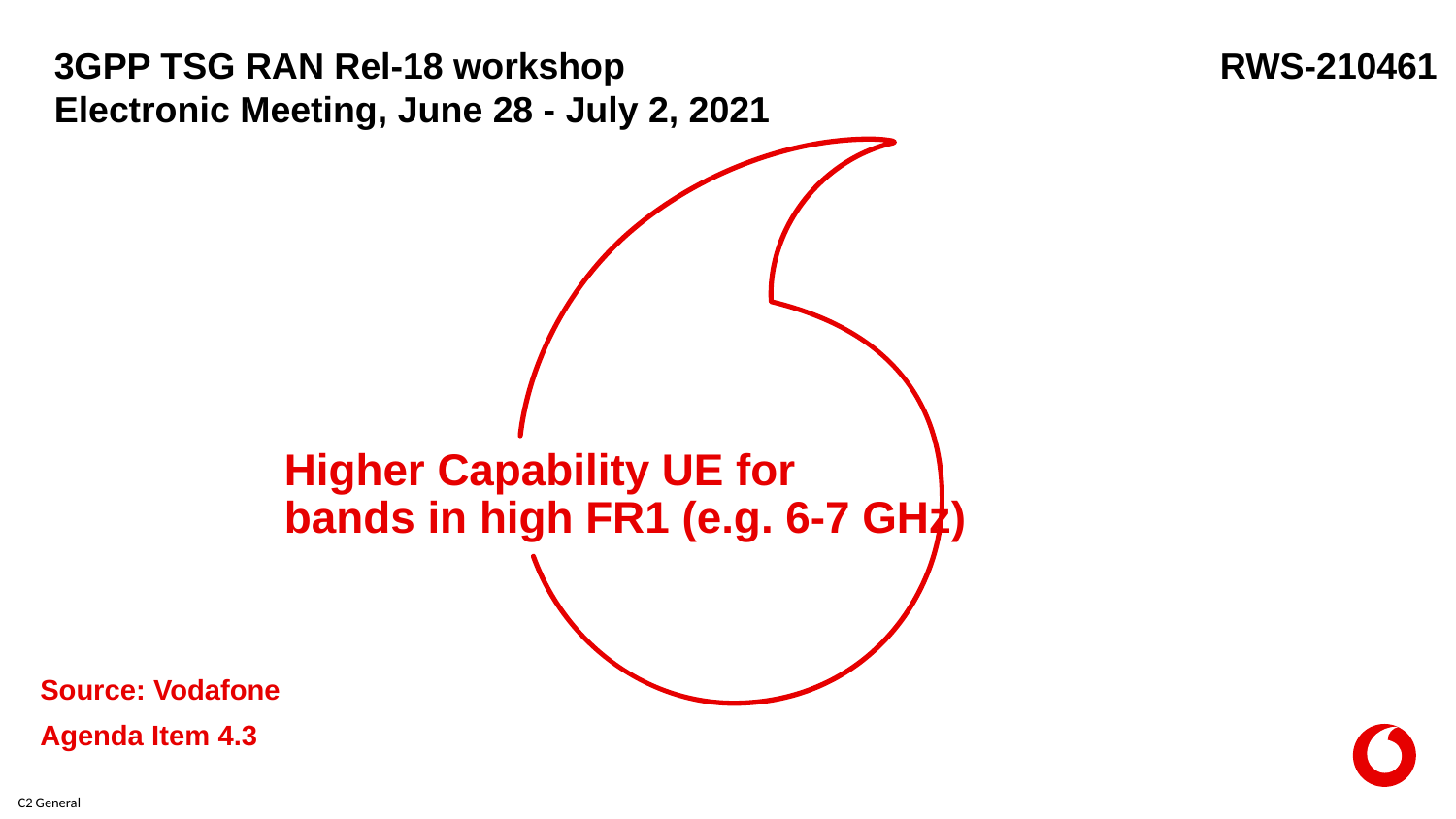

3GPP TSG RAN Rel-18 workshop
Electronic Meeting, June 28 - July 2, 2021
RWS-210461
# Higher Capability UE for bands in high FR1 (e.g. 6-7 GHz)

Source: Vodafone
Agenda Item 4.3